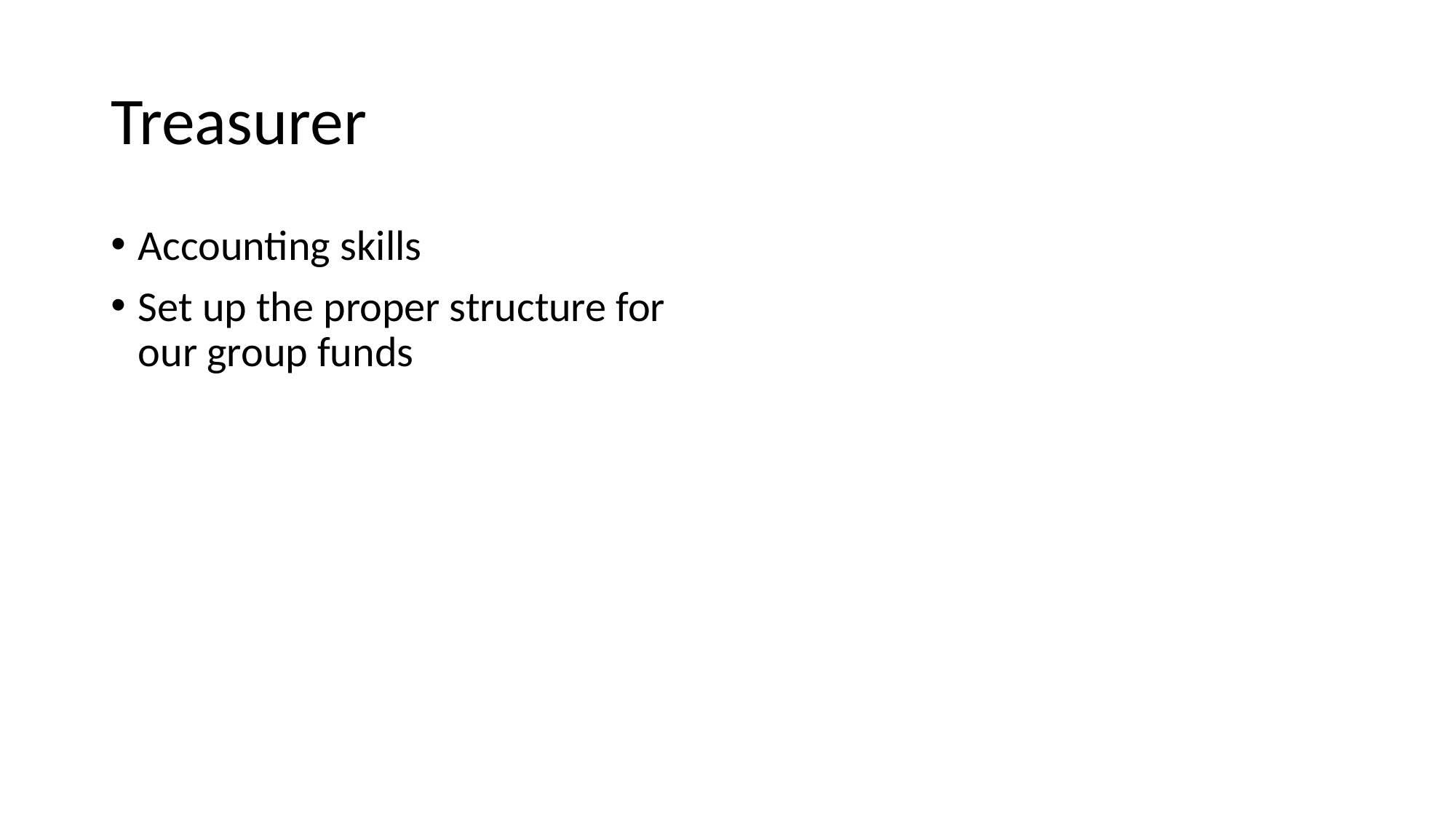

# Treasurer
Accounting skills
Set up the proper structure for our group funds